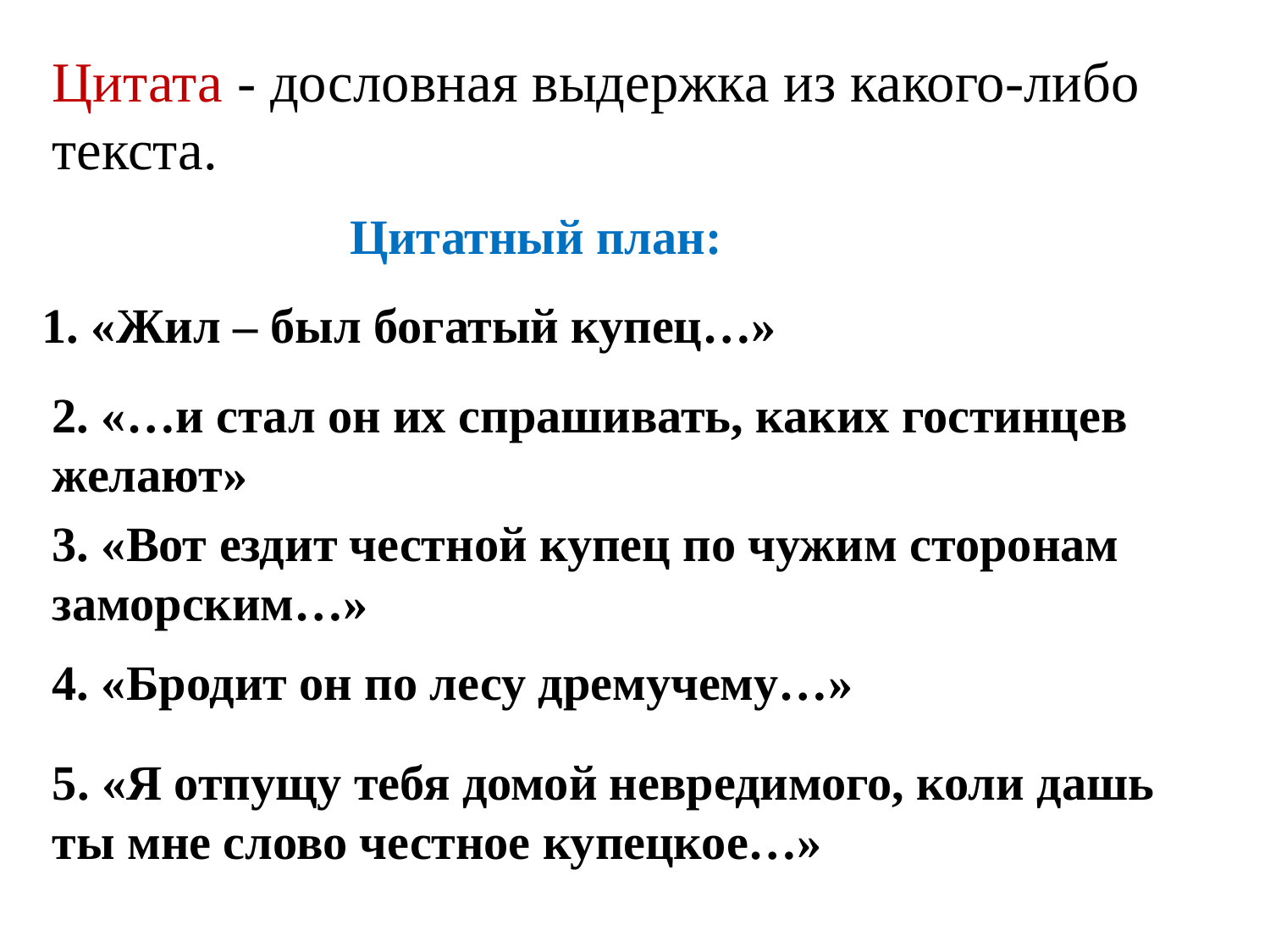

Цитата - дословная выдержка из какого-либо текста.

Цитатный план:
1. «Жил – был богатый купец…»
2. «…и стал он их спрашивать, каких гостинцев желают»

3. «Вот ездит честной купец по чужим сторонам заморским…»
4. «Бродит он по лесу дремучему…»
5. «Я отпущу тебя домой невредимого, коли дашь ты мне слово честное купецкое…»